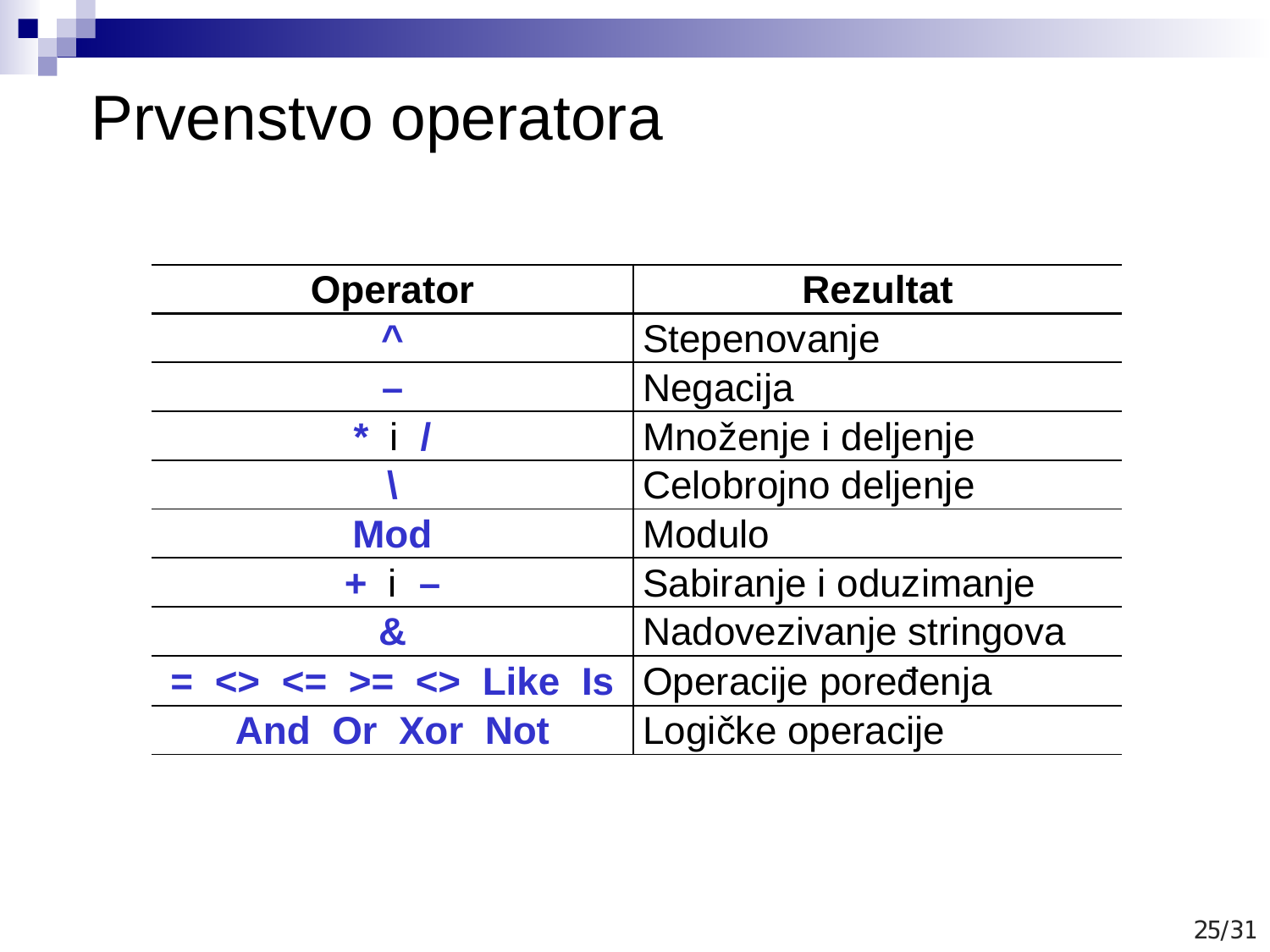

# Prvenstvo operatora
| Operator | Rezultat |
| --- | --- |
| ^ | Stepenovanje |
| – | Negacija |
| \* i / | Množenje i deljenje |
| \ | Celobrojno deljenje |
| Mod | Modulo |
| + i – | Sabiranje i oduzimanje |
| & | Nadovezivanje stringova |
| = <> <= >= <> Like Is | Operacije poređenja |
| And Or Xor Not | Logičke operacije |
25/31